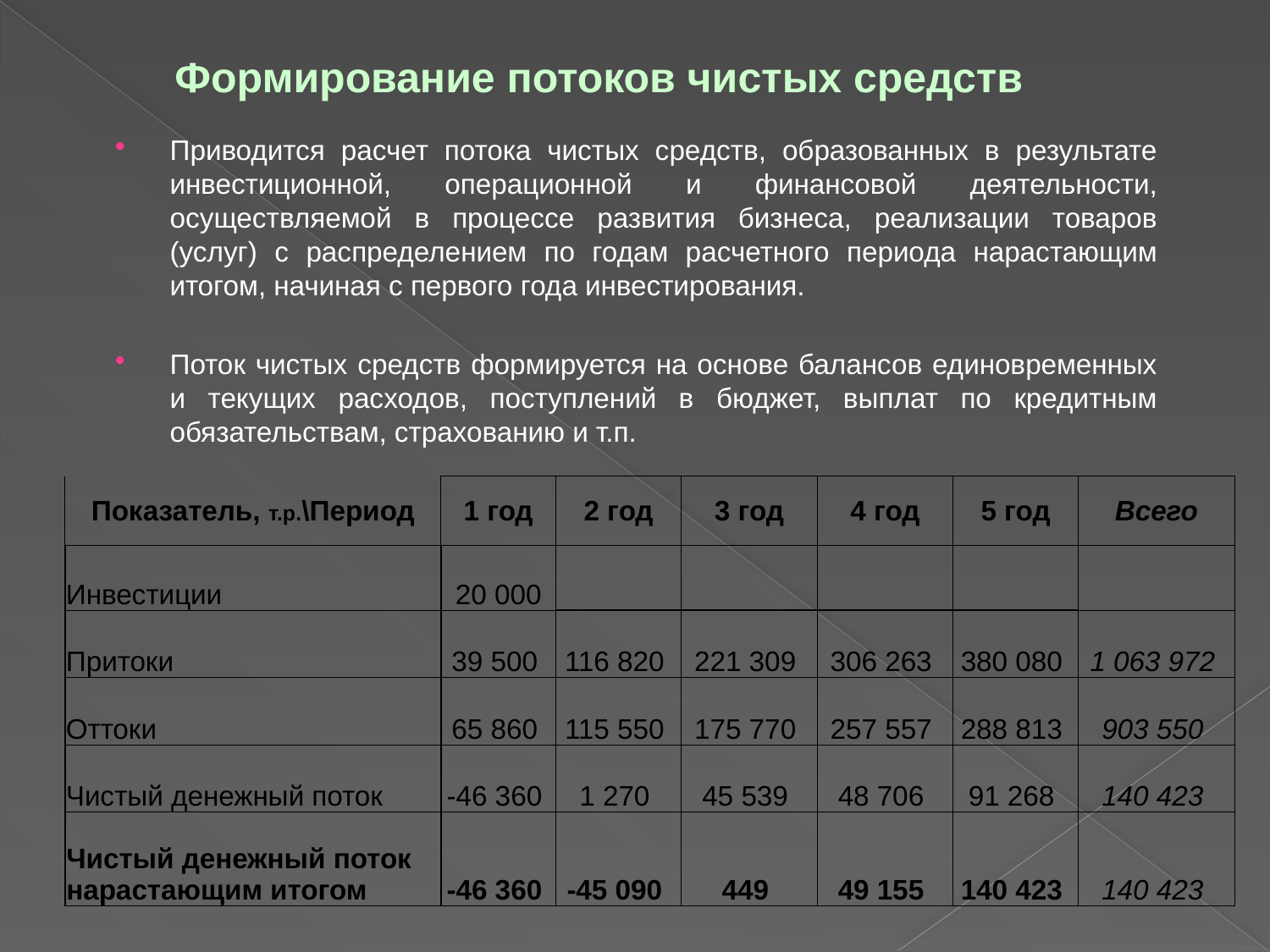

# Формирование потоков чистых средств
Приводится расчет потока чистых средств, образованных в результате инвестиционной, операционной и финансовой деятельности, осуществляемой в процессе развития бизнеса, реализации товаров (услуг) с распределением по годам расчетного периода нарастающим итогом, начиная с первого года инвестирования.

Поток чистых средств формируется на основе балансов единовременных и текущих расходов, поступлений в бюджет, выплат по кредитным обязательствам, страхованию и т.п.
| Показатель, т.р.\Период | 1 год | 2 год | 3 год | 4 год | 5 год | Всего |
| --- | --- | --- | --- | --- | --- | --- |
| Инвестиции | 20 000 |  |  |  |  |  |
| Притоки | 39 500 | 116 820 | 221 309 | 306 263 | 380 080 | 1 063 972 |
| Оттоки | 65 860 | 115 550 | 175 770 | 257 557 | 288 813 | 903 550 |
| Чистый денежный поток | -46 360 | 1 270 | 45 539 | 48 706 | 91 268 | 140 423 |
| Чистый денежный поток нарастающим итогом | -46 360 | -45 090 | 449 | 49 155 | 140 423 | 140 423 |